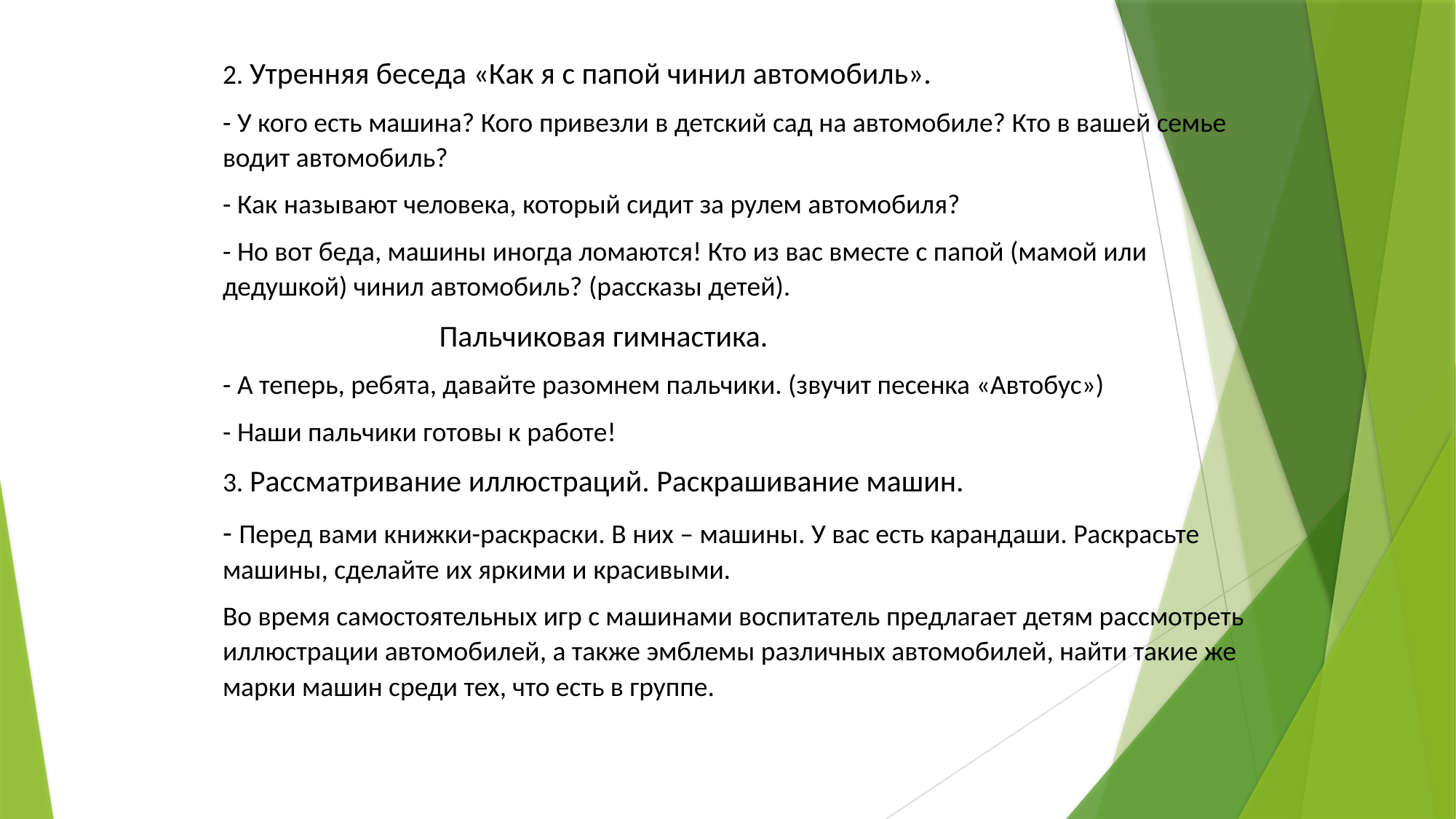

2. Утренняя беседа «Как я с папой чинил автомобиль».
- У кого есть машина? Кого привезли в детский сад на автомобиле? Кто в вашей семье водит автомобиль?
- Как называют человека, который сидит за рулем автомобиля?
- Но вот беда, машины иногда ломаются! Кто из вас вместе с папой (мамой или дедушкой) чинил автомобиль? (рассказы детей).
                                   Пальчиковая гимнастика.
- А теперь, ребята, давайте разомнем пальчики. (звучит песенка «Автобус»)
- Наши пальчики готовы к работе!
3. Рассматривание иллюстраций. Раскрашивание машин.
- Перед вами книжки-раскраски. В них – машины. У вас есть карандаши. Раскрасьте машины, сделайте их яркими и красивыми.
Во время самостоятельных игр с машинами воспитатель предлагает детям рассмотреть иллюстрации автомобилей, а также эмблемы различных автомобилей, найти такие же марки машин среди тех, что есть в группе.